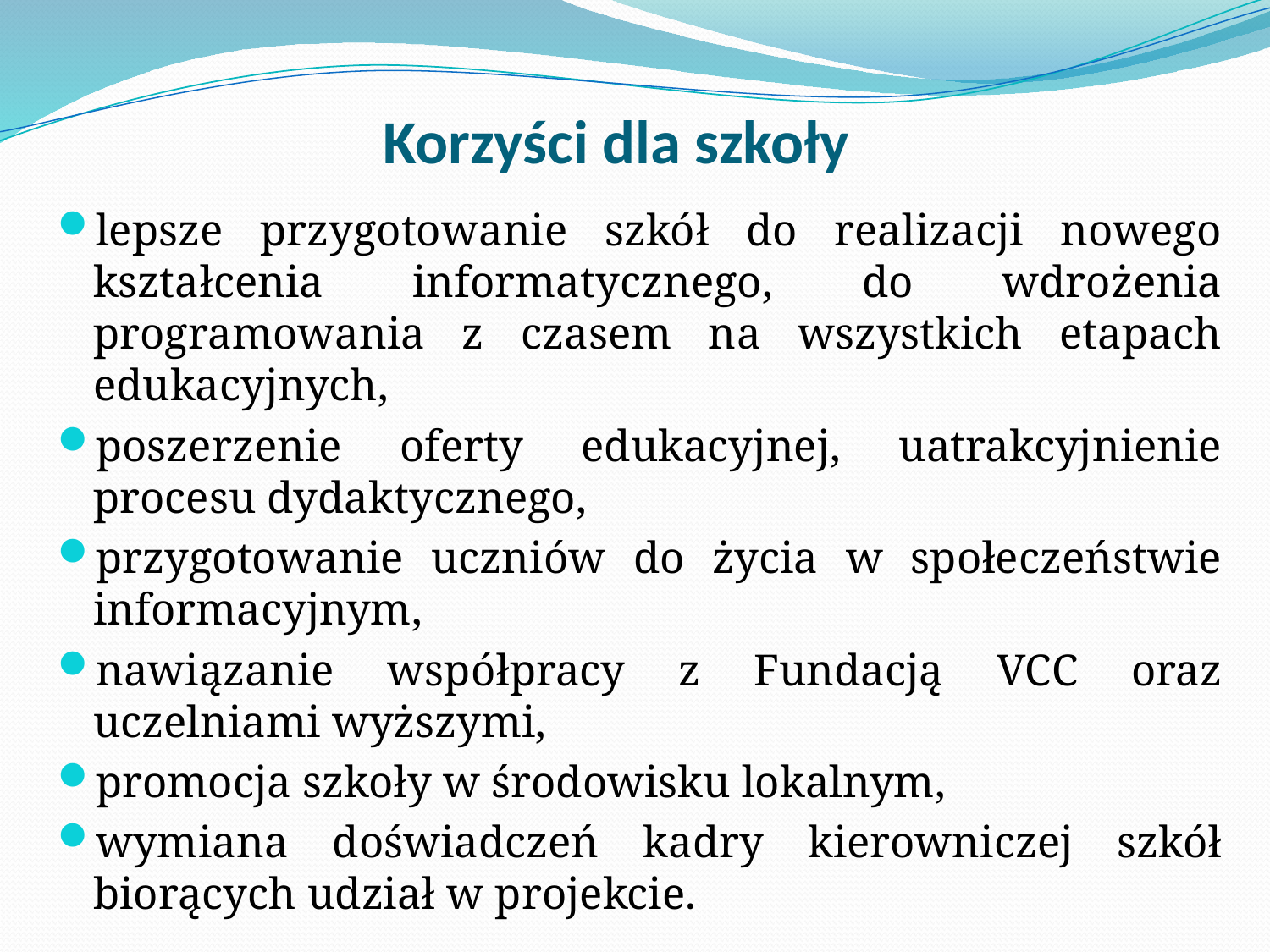

# Korzyści dla szkoły
lepsze przygotowanie szkół do realizacji nowego kształcenia informatycznego, do wdrożenia programowania z czasem na wszystkich etapach edukacyjnych,
poszerzenie oferty edukacyjnej, uatrakcyjnienie procesu dydaktycznego,
przygotowanie uczniów do życia w społeczeństwie informacyjnym,
nawiązanie współpracy z Fundacją VCC oraz uczelniami wyższymi,
promocja szkoły w środowisku lokalnym,
wymiana doświadczeń kadry kierowniczej szkół biorących udział w projekcie.